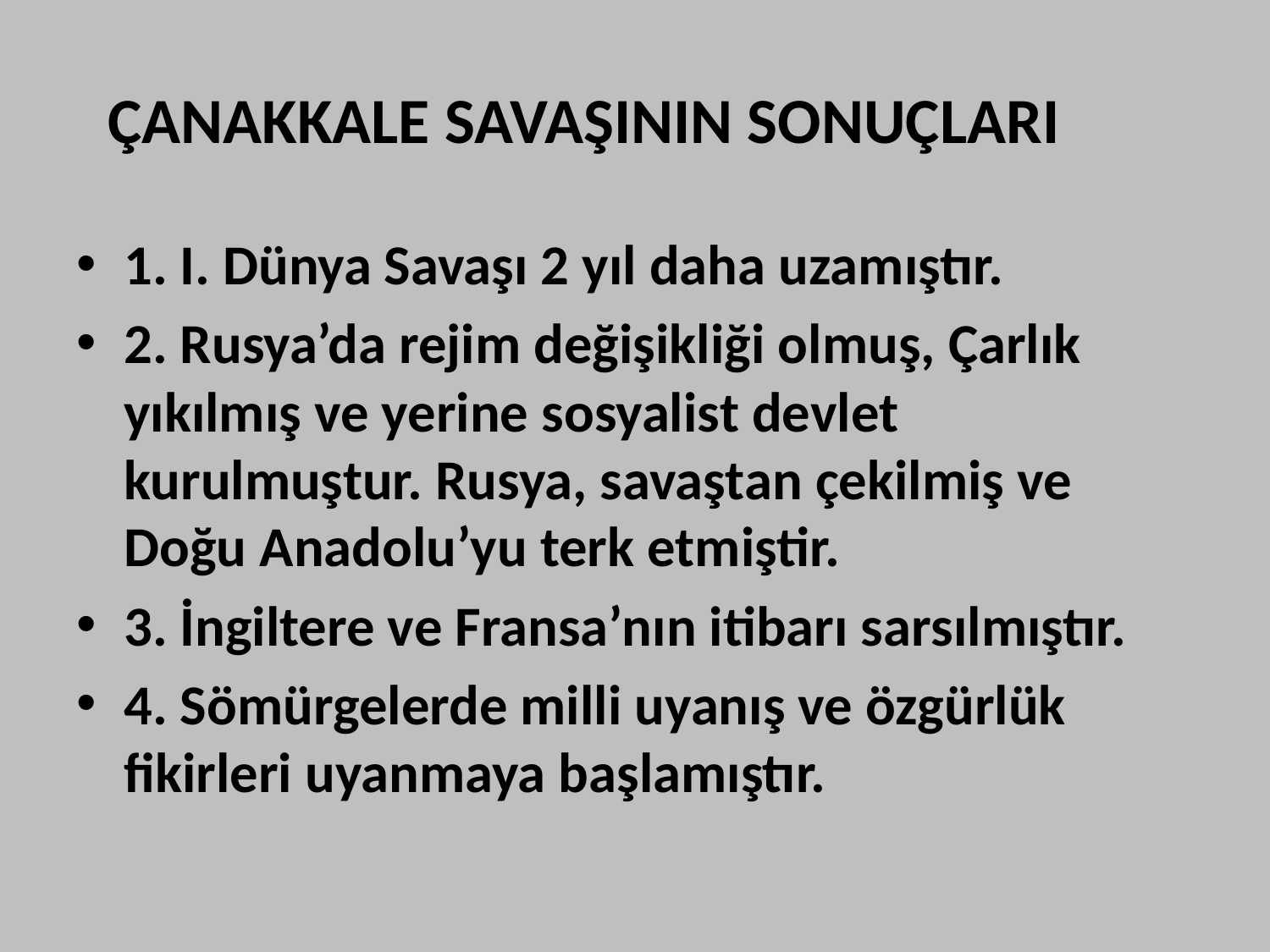

# ÇANAKKALE SAVAŞININ SONUÇLARI
1. I. Dünya Savaşı 2 yıl daha uzamıştır.
2. Rusya’da rejim değişikliği olmuş, Çarlık yıkılmış ve yerine sosyalist devlet kurulmuştur. Rusya, savaştan çekilmiş ve Doğu Anadolu’yu terk etmiştir.
3. İngiltere ve Fransa’nın itibarı sarsılmıştır.
4. Sömürgelerde milli uyanış ve özgürlük fikirleri uyanmaya başlamıştır.